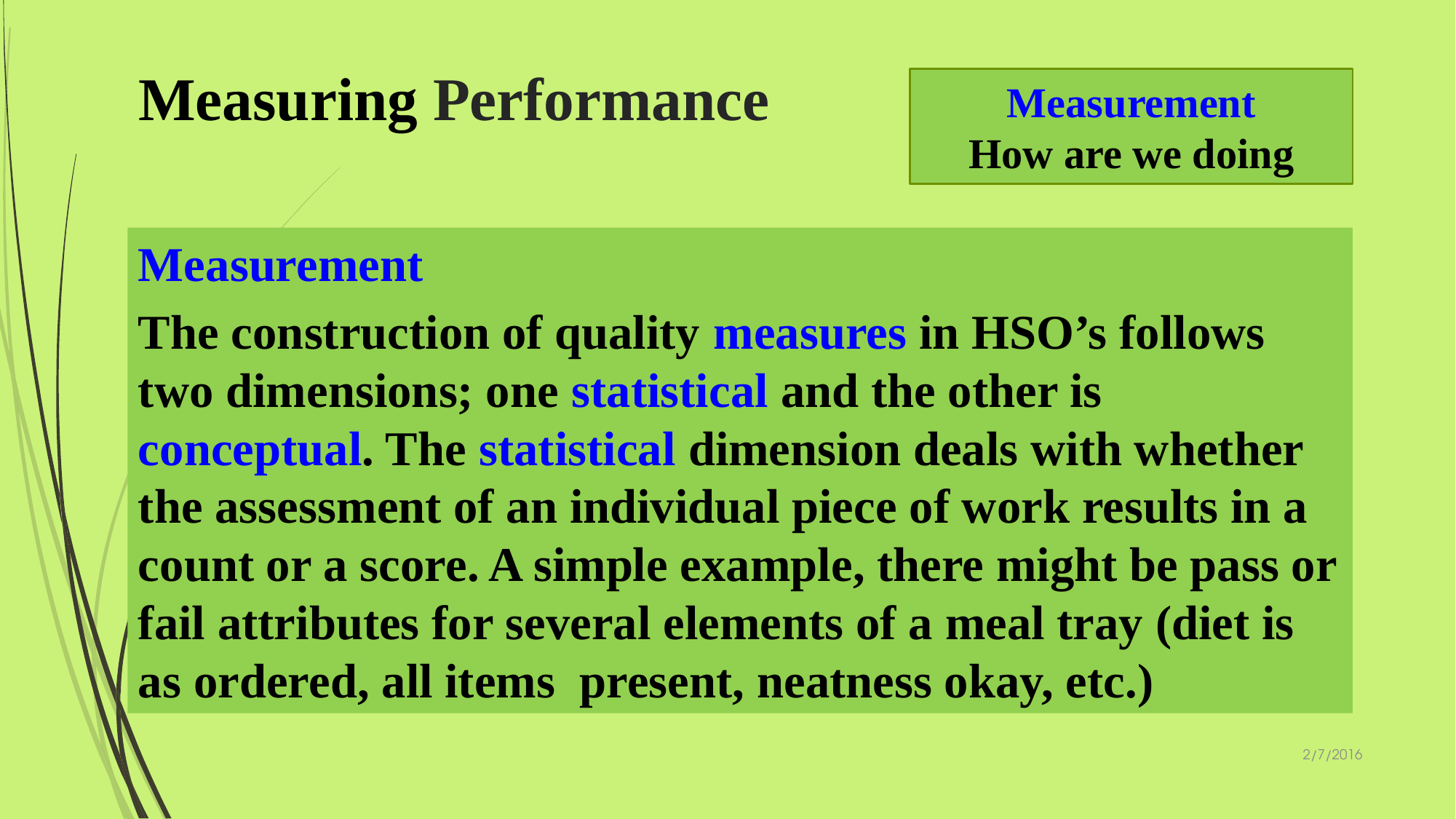

# Measuring Performance
Measurement
How are we doing

Measurement
The construction of quality measures in HSO’s follows two dimensions; one statistical and the other is conceptual. The statistical dimension deals with whether the assessment of an individual piece of work results in a count or a score. A simple example, there might be pass or fail attributes for several elements of a meal tray (diet is as ordered, all items  present, neatness okay, etc.)
2/7/2016
Mohammed Alnaif Ph.D.